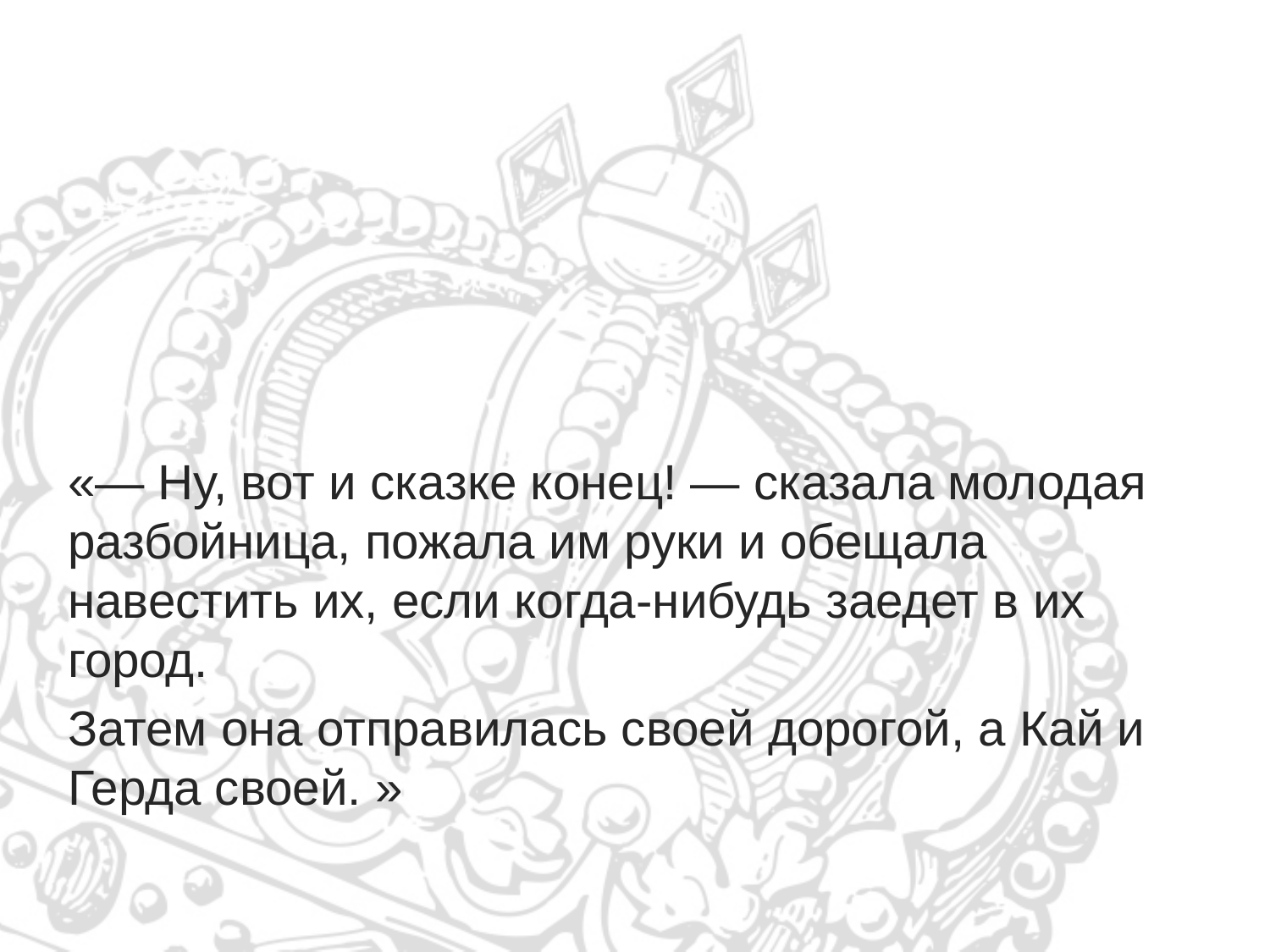

«— Ну, вот и сказке конец! — сказала молодая разбойница, пожала им руки и обещала навестить их, если когда-нибудь заедет в их город.
Затем она отправилась своей дорогой, а Кай и Герда своей. »